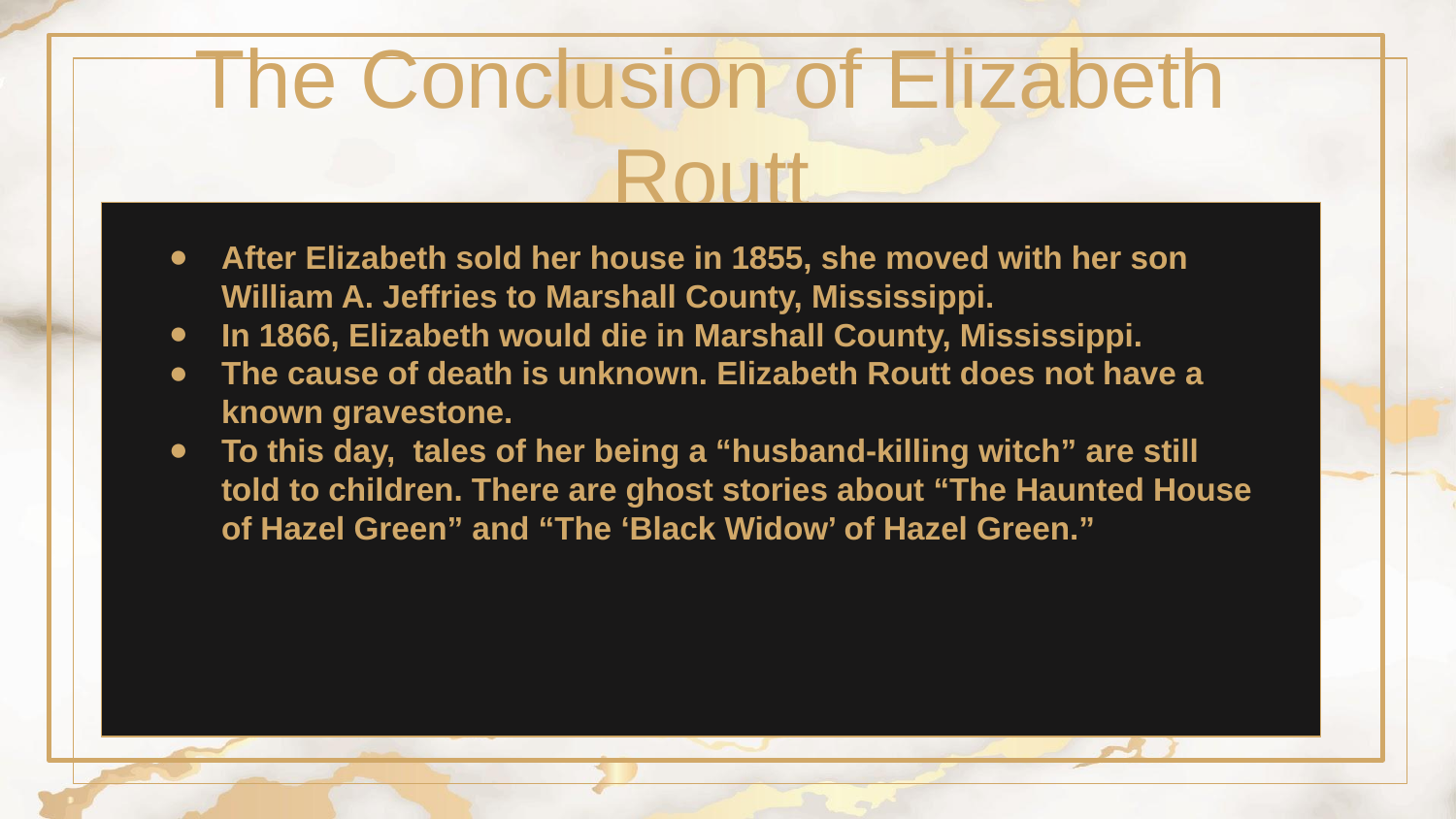

# The Conclusion of Elizabeth Routt

After Elizabeth sold her house in 1855, she moved with her son William A. Jeffries to Marshall County, Mississippi.
In 1866, Elizabeth would die in Marshall County, Mississippi.
The cause of death is unknown. Elizabeth Routt does not have a known gravestone.
To this day,  tales of her being a “husband-killing witch” are still told to children. There are ghost stories about “The Haunted House of Hazel Green” and “The ‘Black Widow’ of Hazel Green.”